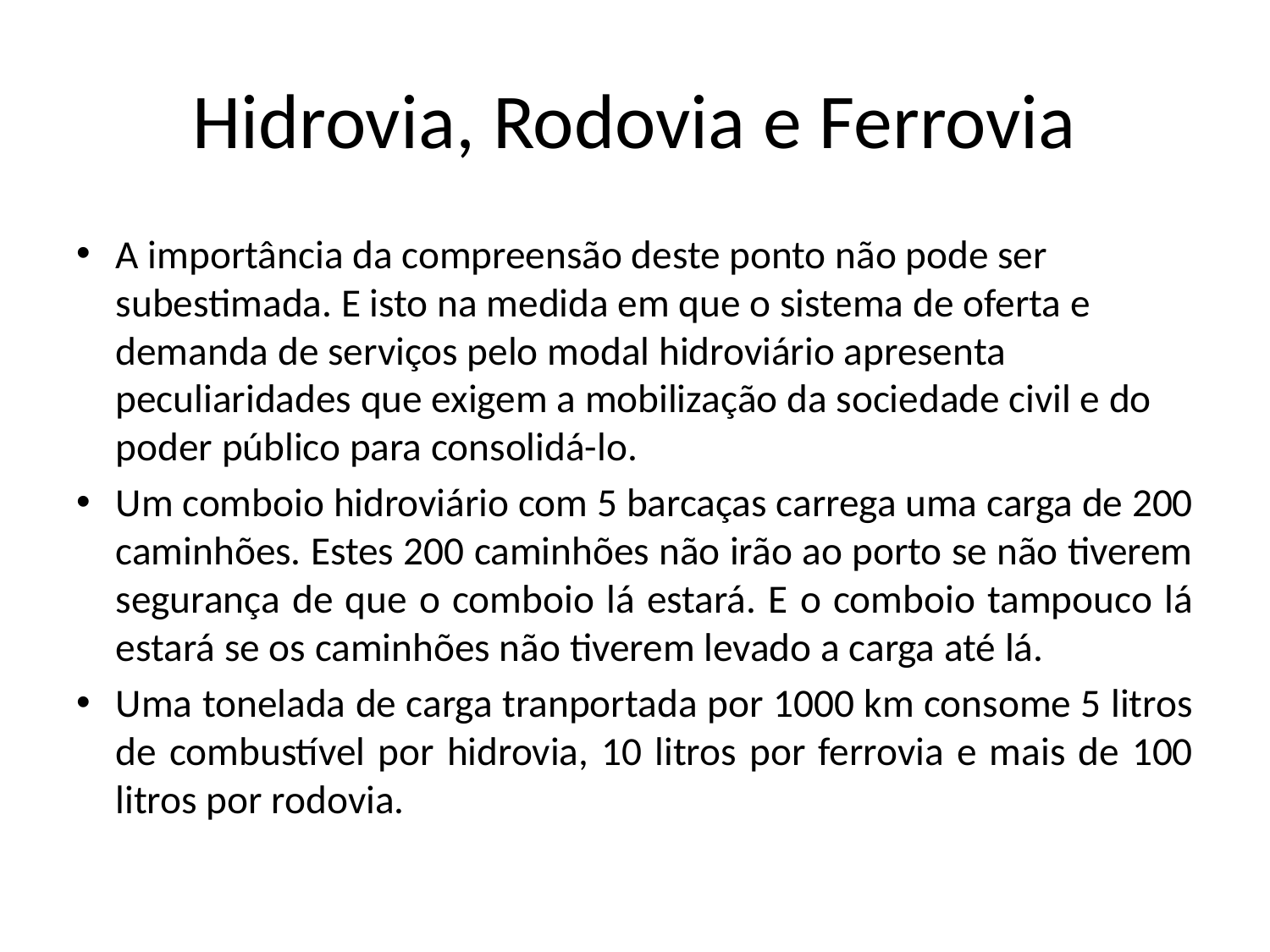

# Hidrovia, Rodovia e Ferrovia
A importância da compreensão deste ponto não pode ser subestimada. E isto na medida em que o sistema de oferta e demanda de serviços pelo modal hidroviário apresenta peculiaridades que exigem a mobilização da sociedade civil e do poder público para consolidá-lo.
Um comboio hidroviário com 5 barcaças carrega uma carga de 200 caminhões. Estes 200 caminhões não irão ao porto se não tiverem segurança de que o comboio lá estará. E o comboio tampouco lá estará se os caminhões não tiverem levado a carga até lá.
Uma tonelada de carga tranportada por 1000 km consome 5 litros de combustível por hidrovia, 10 litros por ferrovia e mais de 100 litros por rodovia.